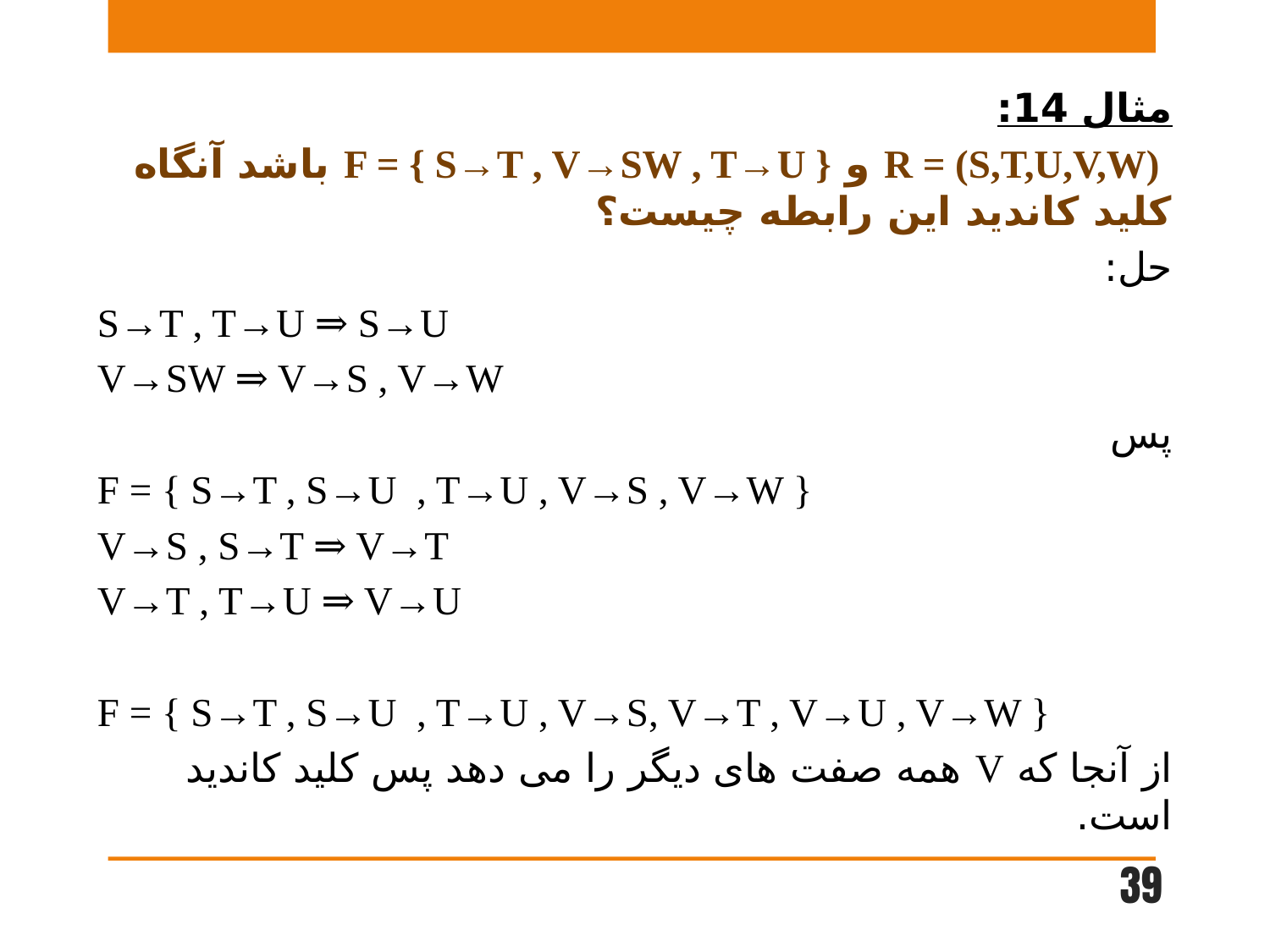

مثال 14:
 R = (S,T,U,V,W) و F = { S→T , V→SW , T→U } باشد آنگاه کلید کاندید این رابطه چیست؟
حل:
S→T , T→U ⇒ S→U
V→SW ⇒ V→S , V→W
پس
F = { S→T , S→U  , T→U , V→S , V→W }
V→S , S→T ⇒ V→T
V→T , T→U ⇒ V→U

F = { S→T , S→U  , T→U , V→S, V→T , V→U , V→W }
از آنجا که V همه صفت های دیگر را می دهد پس کلید کاندید است.
39